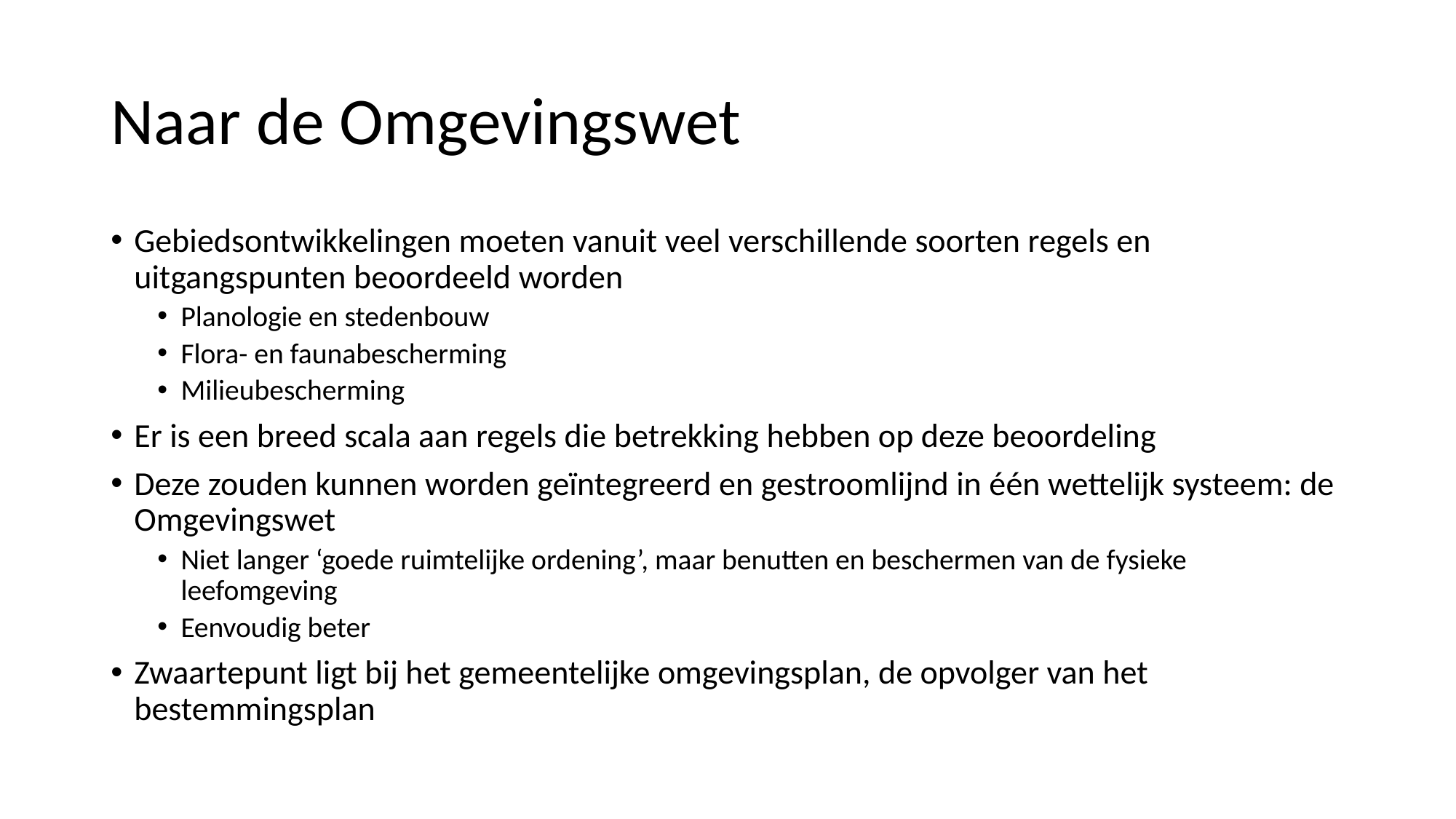

# Naar de Omgevingswet
Gebiedsontwikkelingen moeten vanuit veel verschillende soorten regels en uitgangspunten beoordeeld worden
Planologie en stedenbouw
Flora- en faunabescherming
Milieubescherming
Er is een breed scala aan regels die betrekking hebben op deze beoordeling
Deze zouden kunnen worden geïntegreerd en gestroomlijnd in één wettelijk systeem: de Omgevingswet
Niet langer ‘goede ruimtelijke ordening’, maar benutten en beschermen van de fysieke leefomgeving
Eenvoudig beter
Zwaartepunt ligt bij het gemeentelijke omgevingsplan, de opvolger van het bestemmingsplan